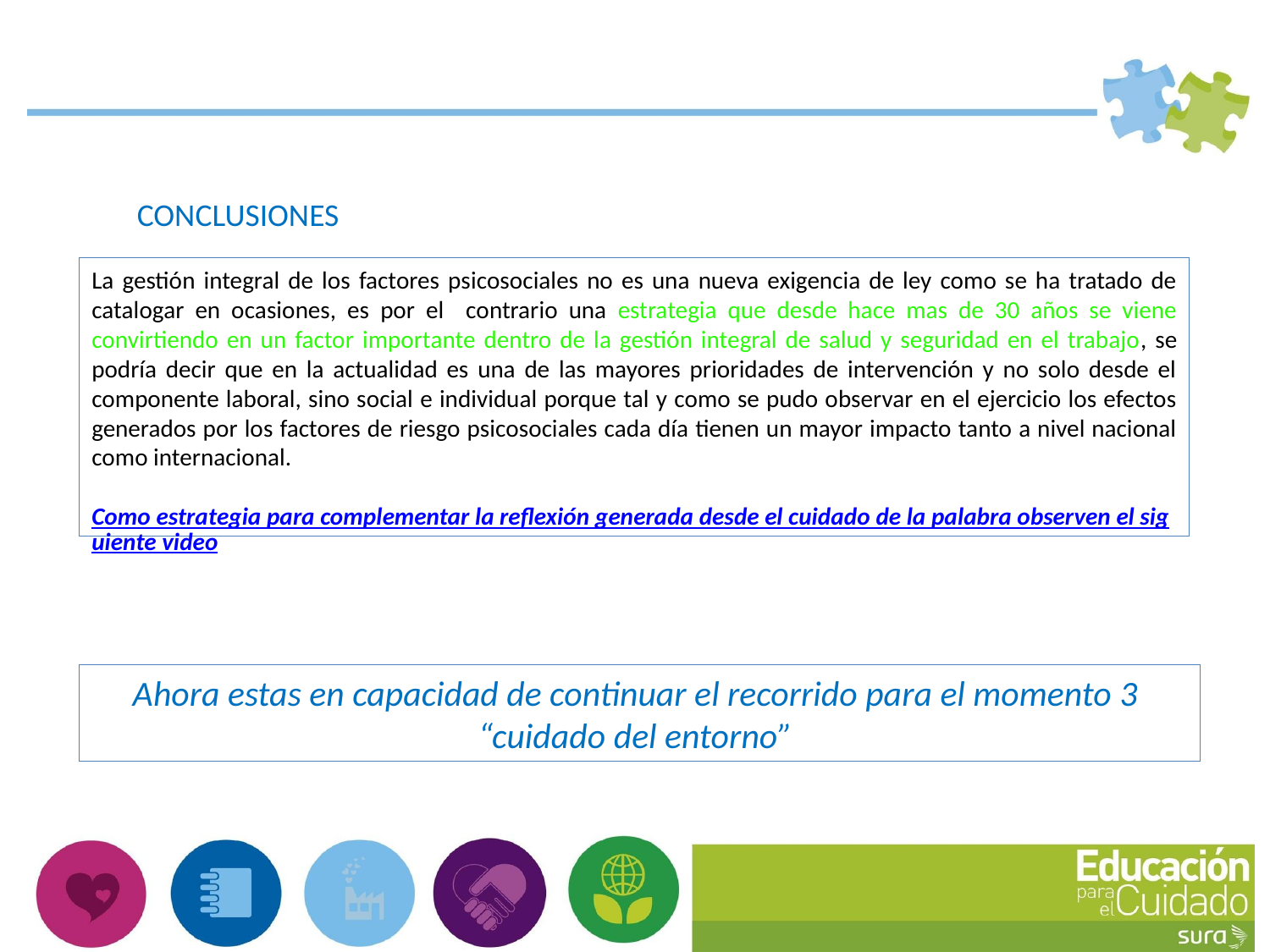

CONCLUSIONES
La gestión integral de los factores psicosociales no es una nueva exigencia de ley como se ha tratado de catalogar en ocasiones, es por el  contrario una estrategia que desde hace mas de 30 años se viene convirtiendo en un factor importante dentro de la gestión integral de salud y seguridad en el trabajo, se podría decir que en la actualidad es una de las mayores prioridades de intervención y no solo desde el componente laboral, sino social e individual porque tal y como se pudo observar en el ejercicio los efectos generados por los factores de riesgo psicosociales cada día tienen un mayor impacto tanto a nivel nacional como internacional.

Como estrategia para complementar la reflexión generada desde el cuidado de la palabra observen el siguiente video
Ahora estas en capacidad de continuar el recorrido para el momento 3  “cuidado del entorno”